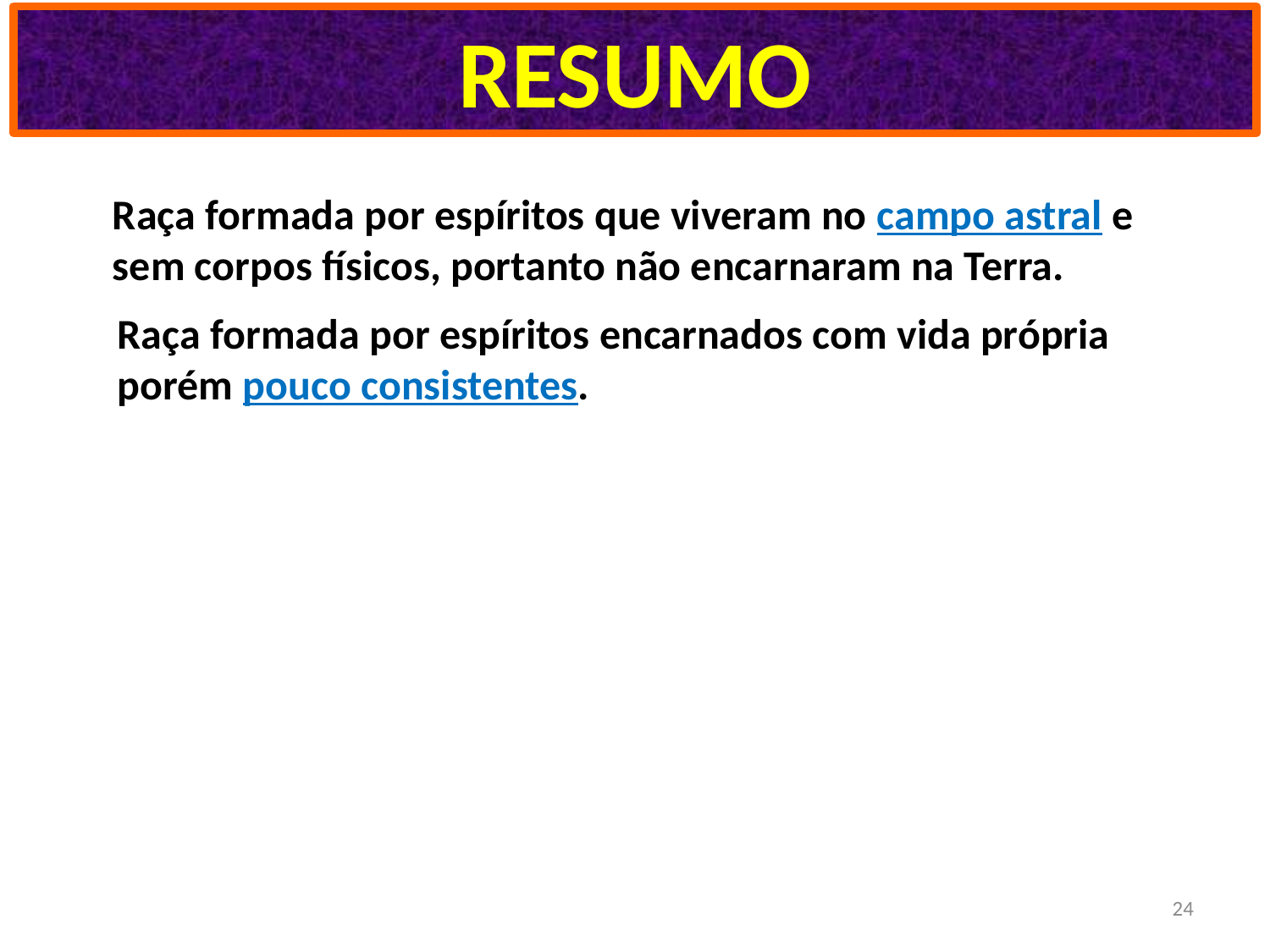

RESUMO
Raça formada por espíritos que viveram no campo astral e sem corpos físicos, portanto não encarnaram na Terra.
Raça formada por espíritos encarnados com vida própria porém pouco consistentes.
24